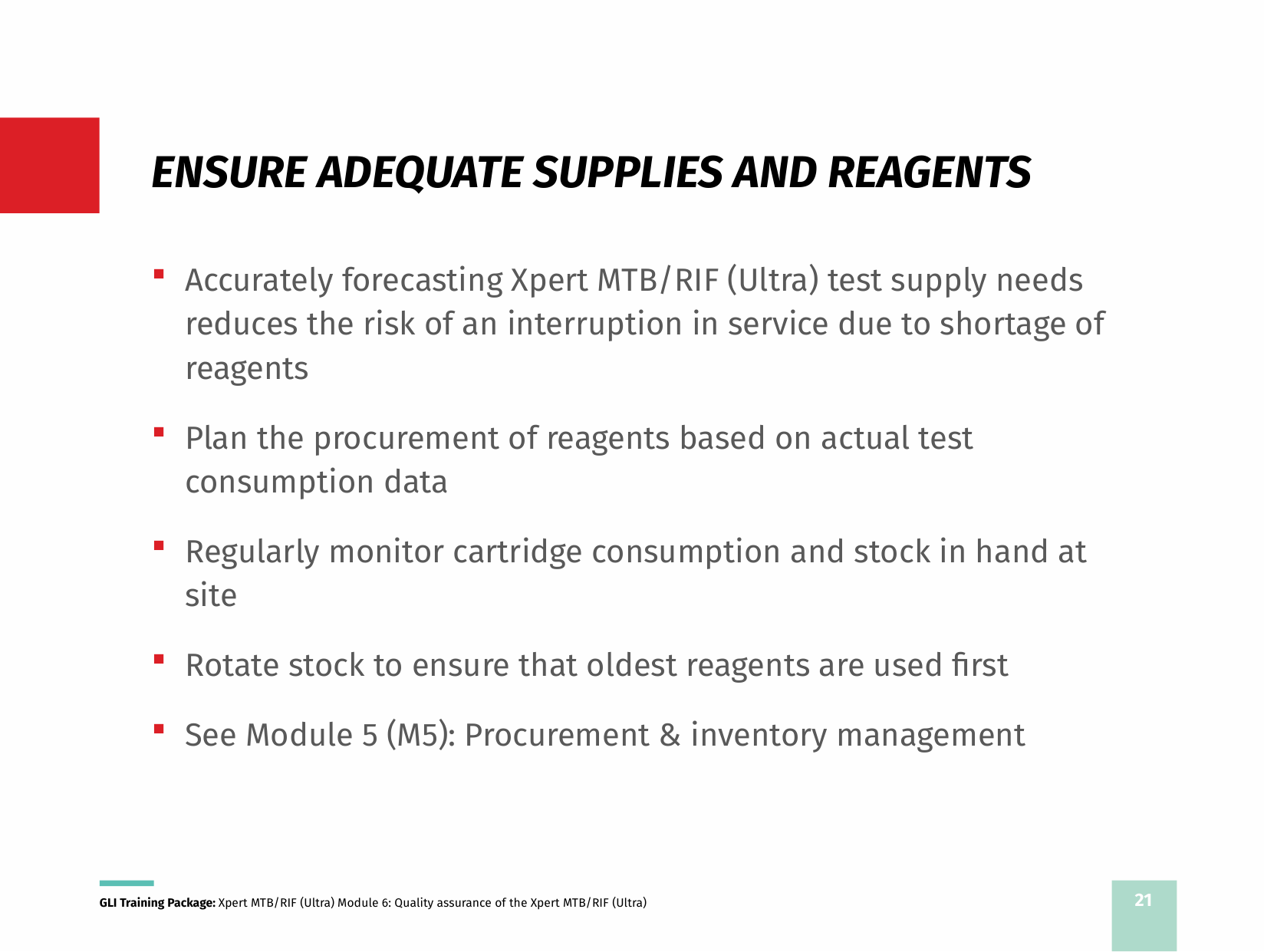

# ENSURE ADEQUATE SUPPLIES AND REAGENTS
Accurately forecasting Xpert MTB/RIF (Ultra) test supply needs reduces the risk of an interruption in service due to shortage of reagents
Plan the procurement of reagents based on actual test consumption data
Regularly monitor cartridge consumption and stock in hand at site
Rotate stock to ensure that oldest reagents are used first
See Module 5 (M5): Procurement & inventory management